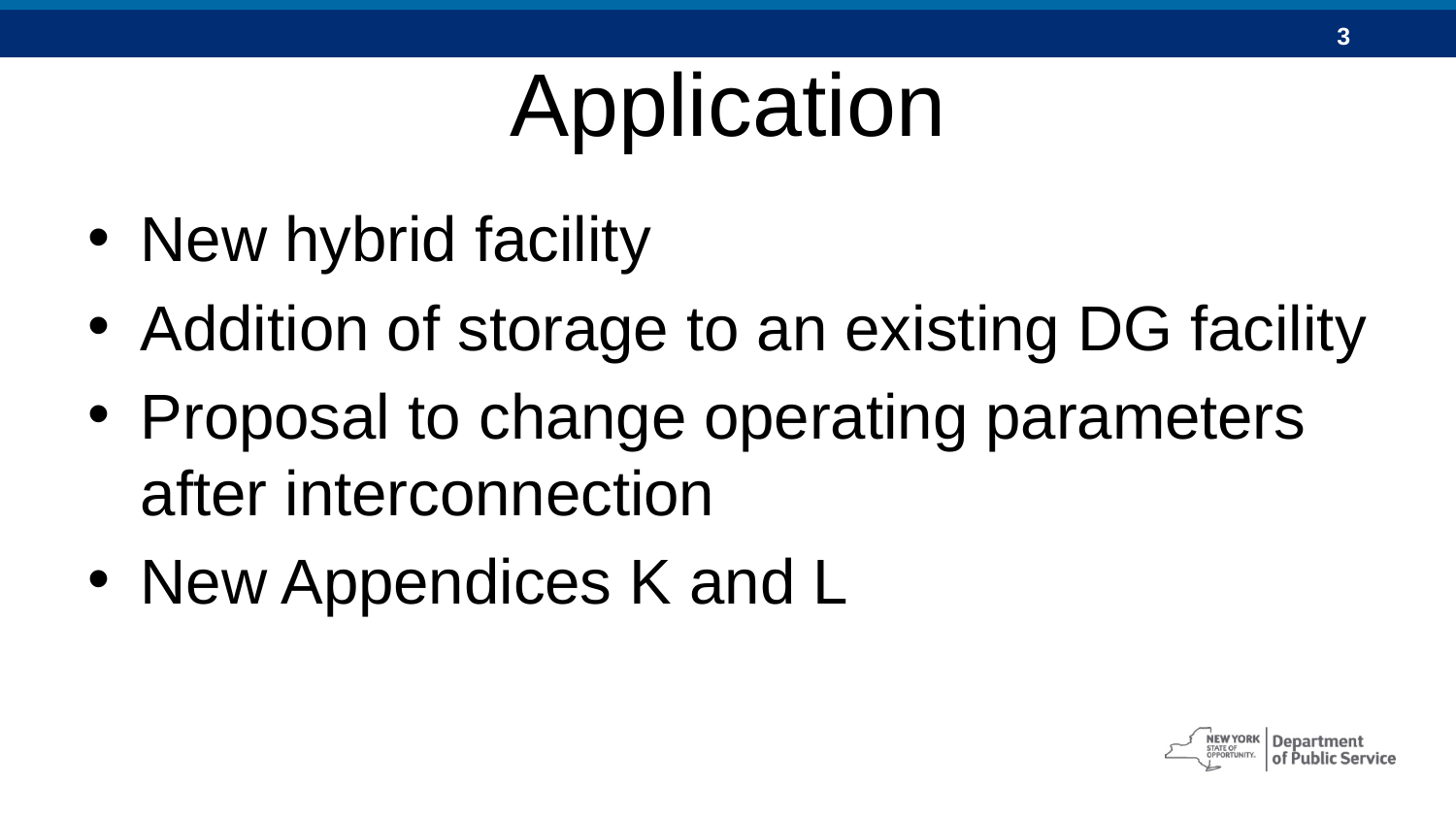

# Application
New hybrid facility
Addition of storage to an existing DG facility
Proposal to change operating parameters after interconnection
New Appendices K and L